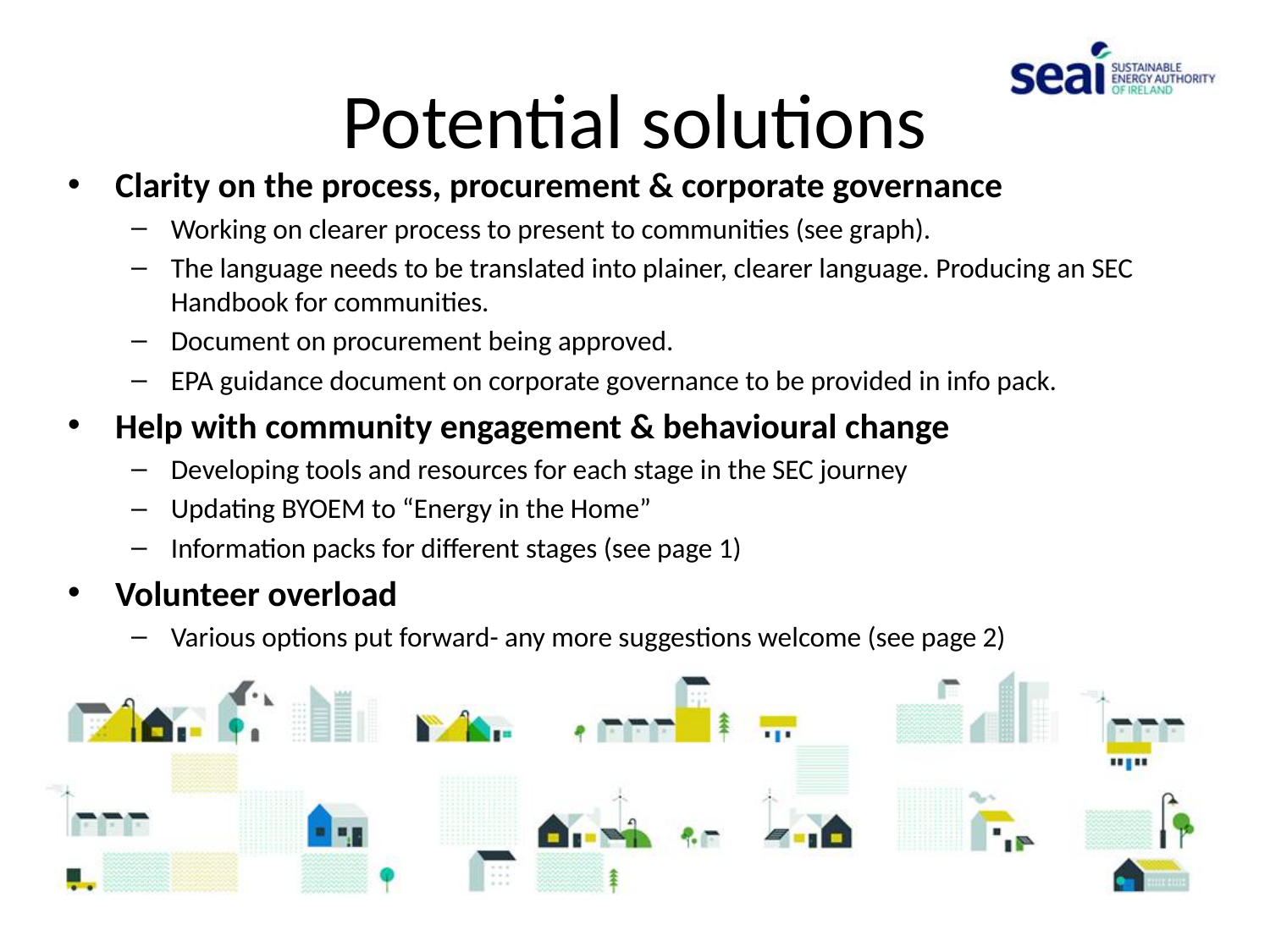

# Potential solutions
Clarity on the process, procurement & corporate governance
Working on clearer process to present to communities (see graph).
The language needs to be translated into plainer, clearer language. Producing an SEC Handbook for communities.
Document on procurement being approved.
EPA guidance document on corporate governance to be provided in info pack.
Help with community engagement & behavioural change
Developing tools and resources for each stage in the SEC journey
Updating BYOEM to “Energy in the Home”
Information packs for different stages (see page 1)
Volunteer overload
Various options put forward- any more suggestions welcome (see page 2)